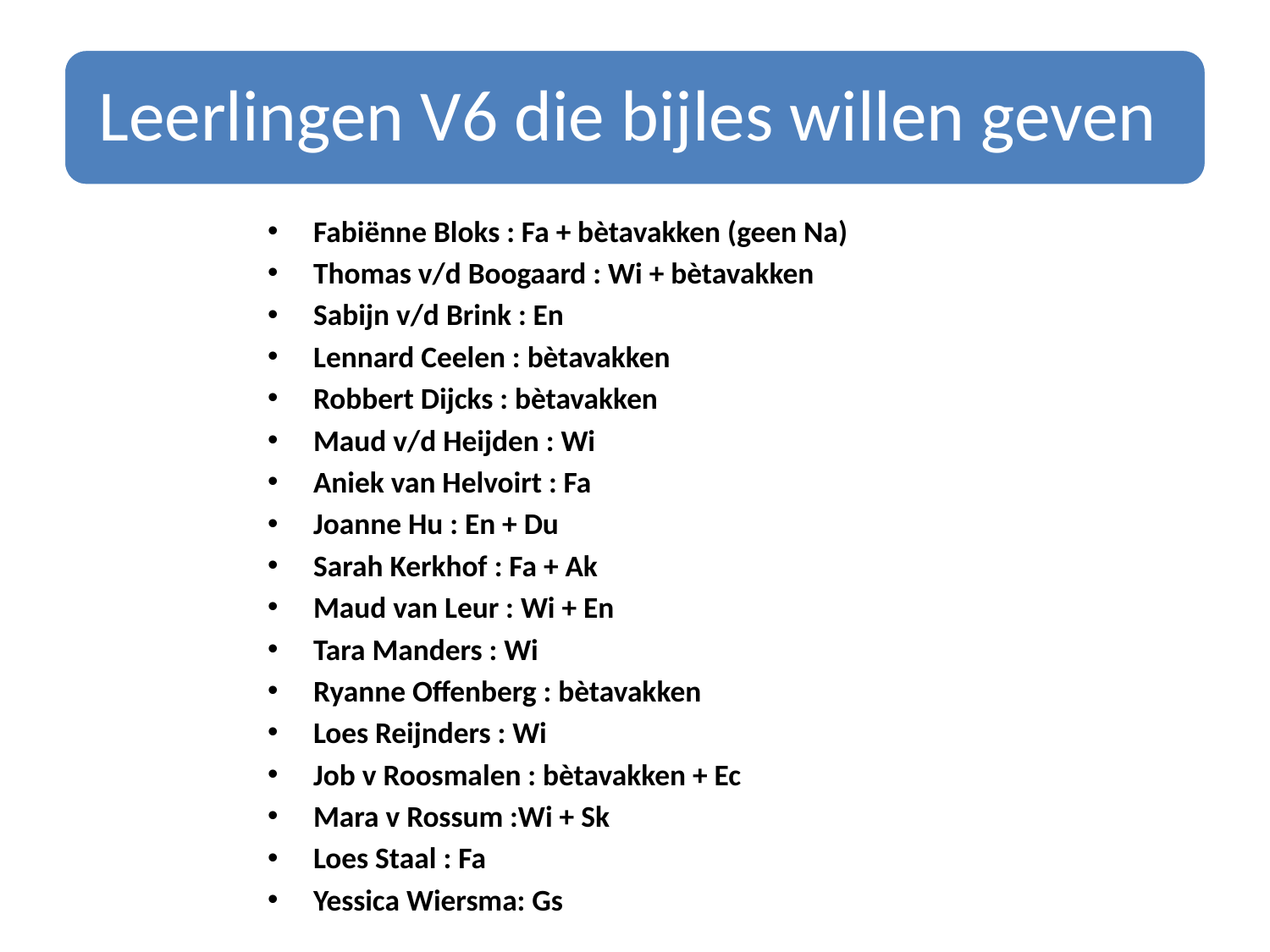

Leerlingen V6 die bijles willen geven
Fabiënne Bloks : Fa + bètavakken (geen Na)
Thomas v/d Boogaard : Wi + bètavakken
Sabijn v/d Brink : En
Lennard Ceelen : bètavakken
Robbert Dijcks : bètavakken
Maud v/d Heijden : Wi
Aniek van Helvoirt : Fa
Joanne Hu : En + Du
Sarah Kerkhof : Fa + Ak
Maud van Leur : Wi + En
Tara Manders : Wi
Ryanne Offenberg : bètavakken
Loes Reijnders : Wi
Job v Roosmalen : bètavakken + Ec
Mara v Rossum :Wi + Sk
Loes Staal : Fa
Yessica Wiersma: Gs